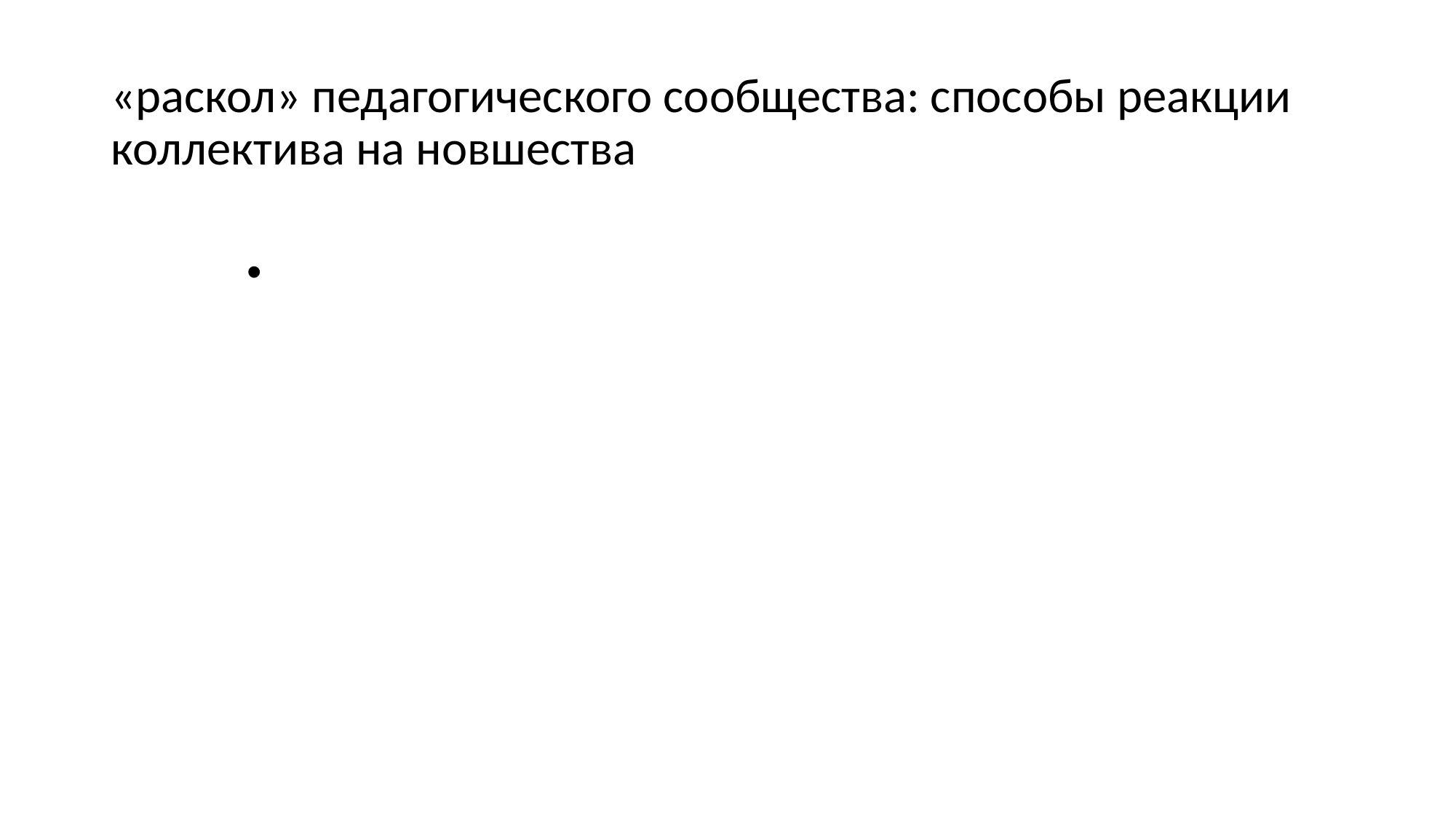

# «раскол» педагогического сообщества: способы реакции коллектива на новшества
5-7 % «ярые» (открытые) сторонники
5-7 «ярые» (открытые) противники
10-15 % «сочувствующие» (скрытые сторонники)
10-15 % скрытые противники
50-70 % «болото»